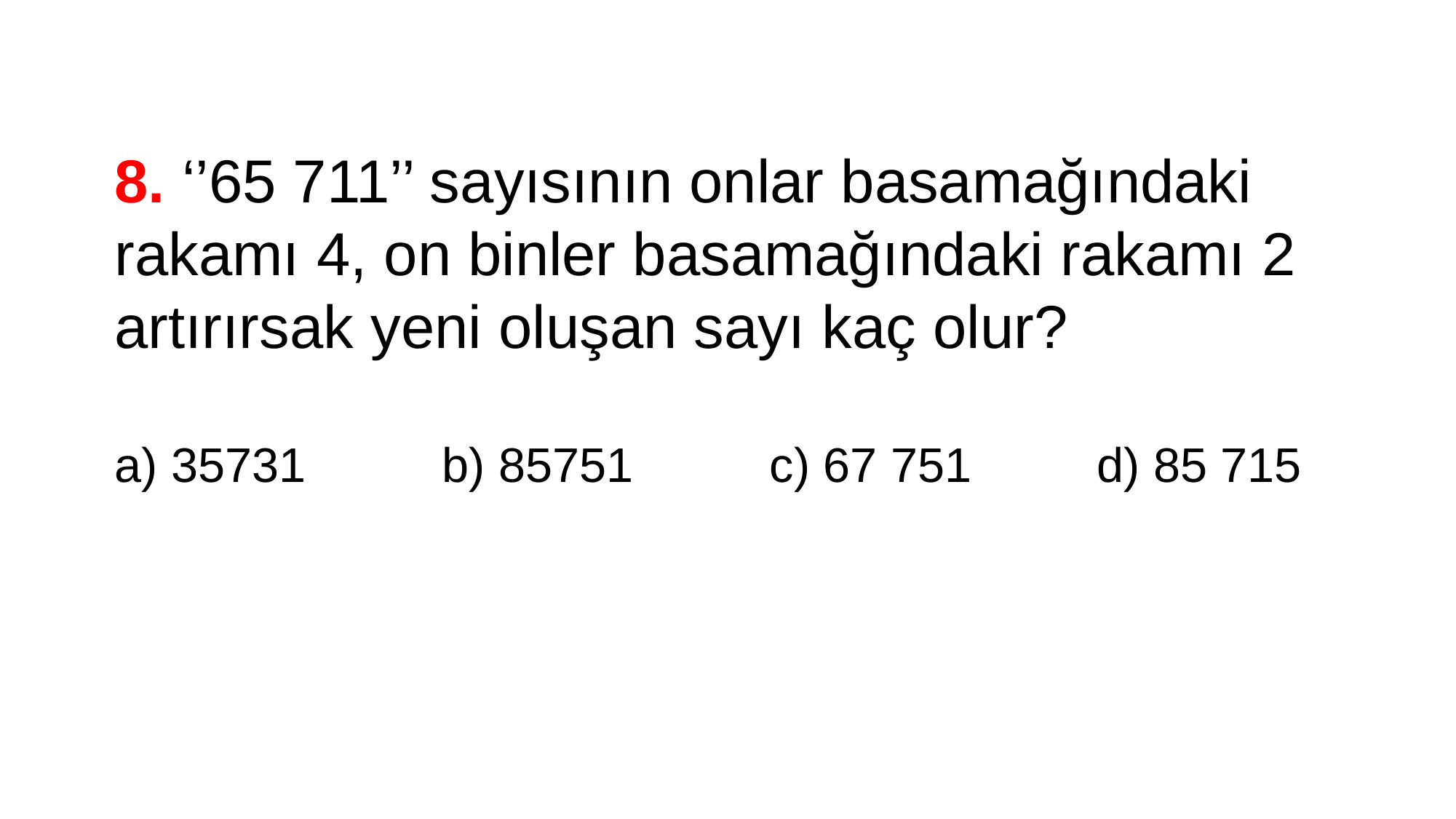

8. ‘’65 711’’ sayısının onlar basamağındaki rakamı 4, on binler basamağındaki rakamı 2 artırırsak yeni oluşan sayı kaç olur?

a) 35731		b) 85751		c) 67 751		d) 85 715